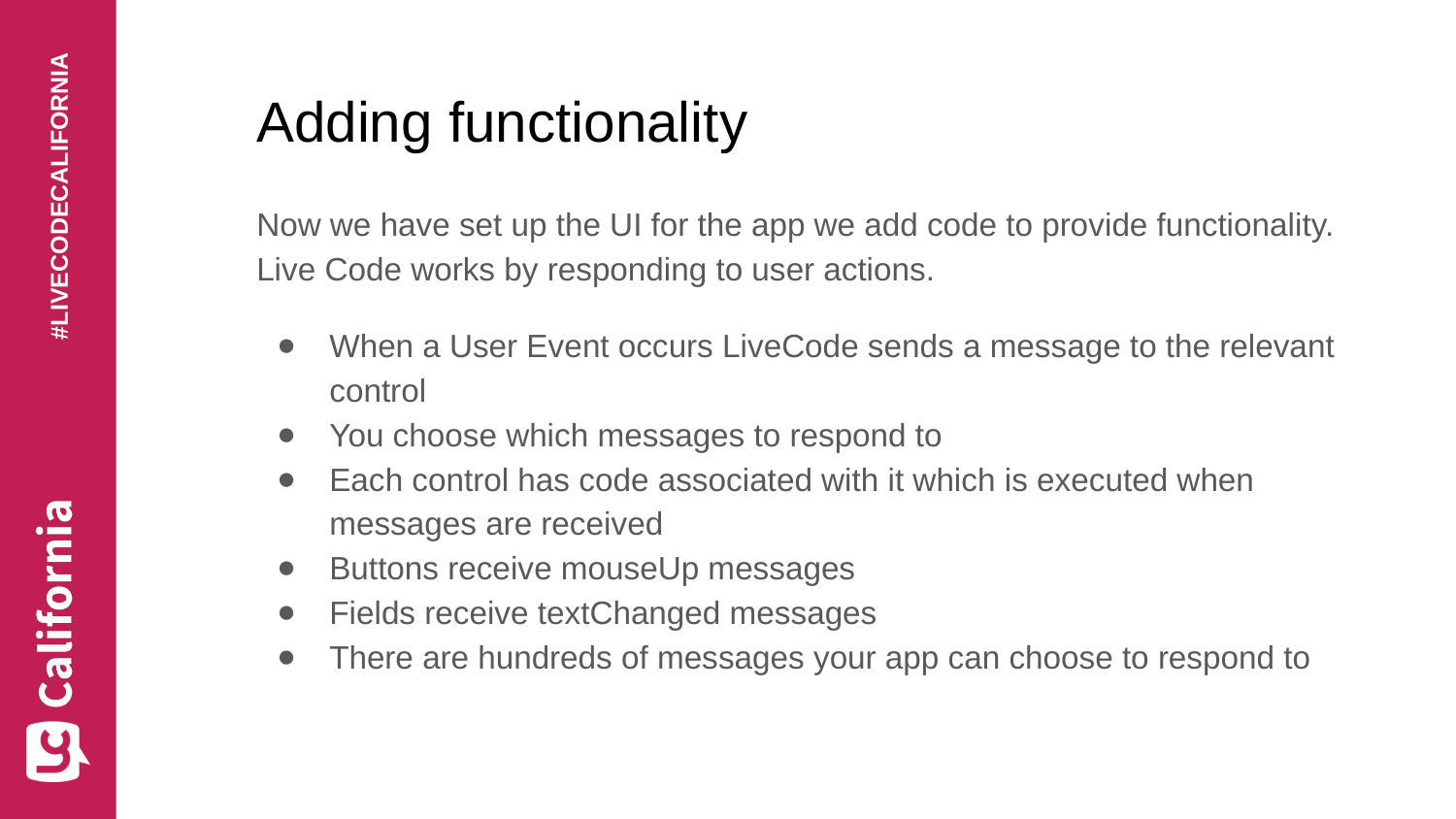

# Adding functionality
Now we have set up the UI for the app we add code to provide functionality. Live Code works by responding to user actions.
When a User Event occurs LiveCode sends a message to the relevant control
You choose which messages to respond to
Each control has code associated with it which is executed when messages are received
Buttons receive mouseUp messages
Fields receive textChanged messages
There are hundreds of messages your app can choose to respond to